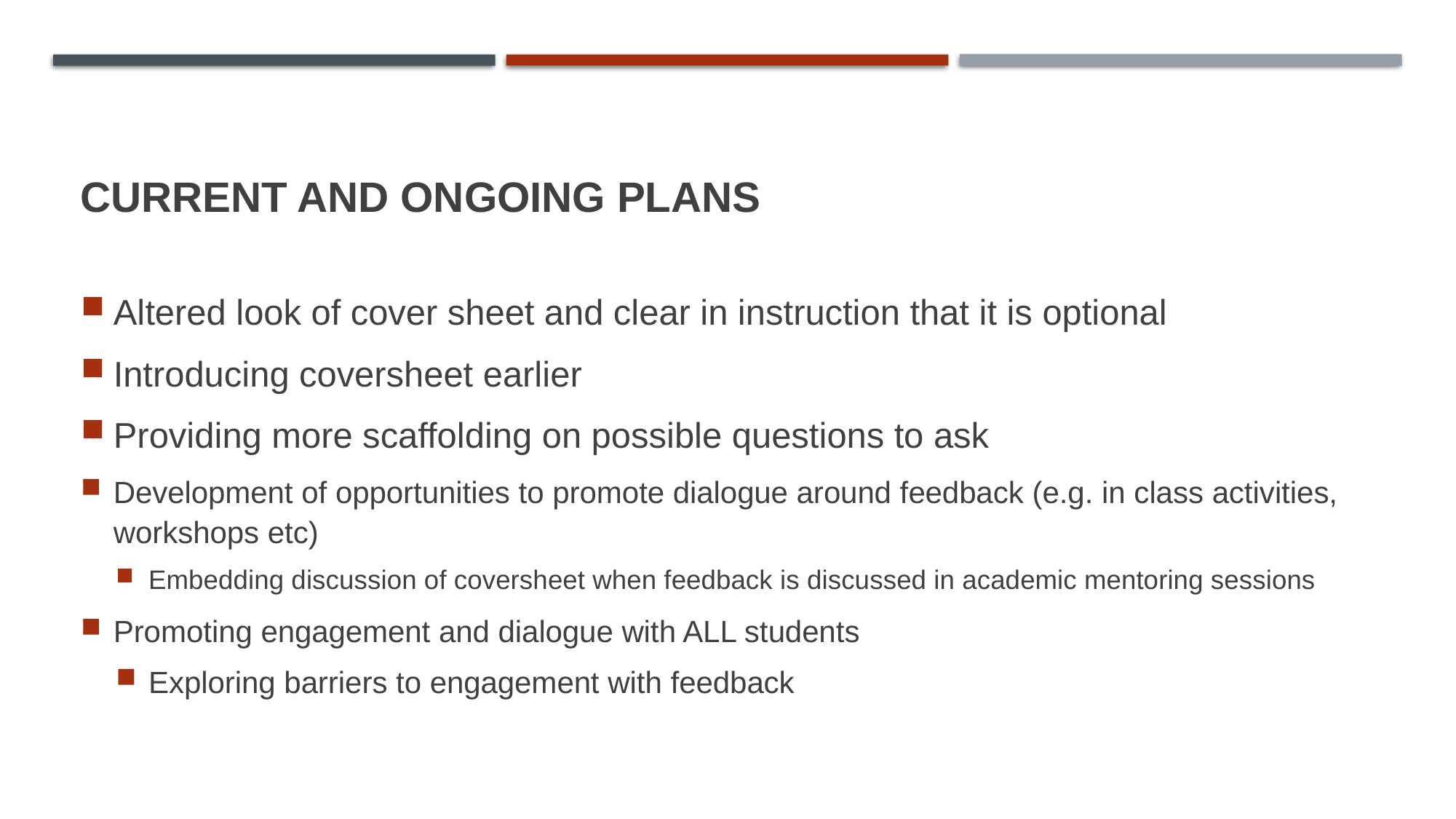

# Current and ongoing plans
Altered look of cover sheet and clear in instruction that it is optional
Introducing coversheet earlier
Providing more scaffolding on possible questions to ask
Development of opportunities to promote dialogue around feedback (e.g. in class activities, workshops etc)
Embedding discussion of coversheet when feedback is discussed in academic mentoring sessions
Promoting engagement and dialogue with ALL students
Exploring barriers to engagement with feedback